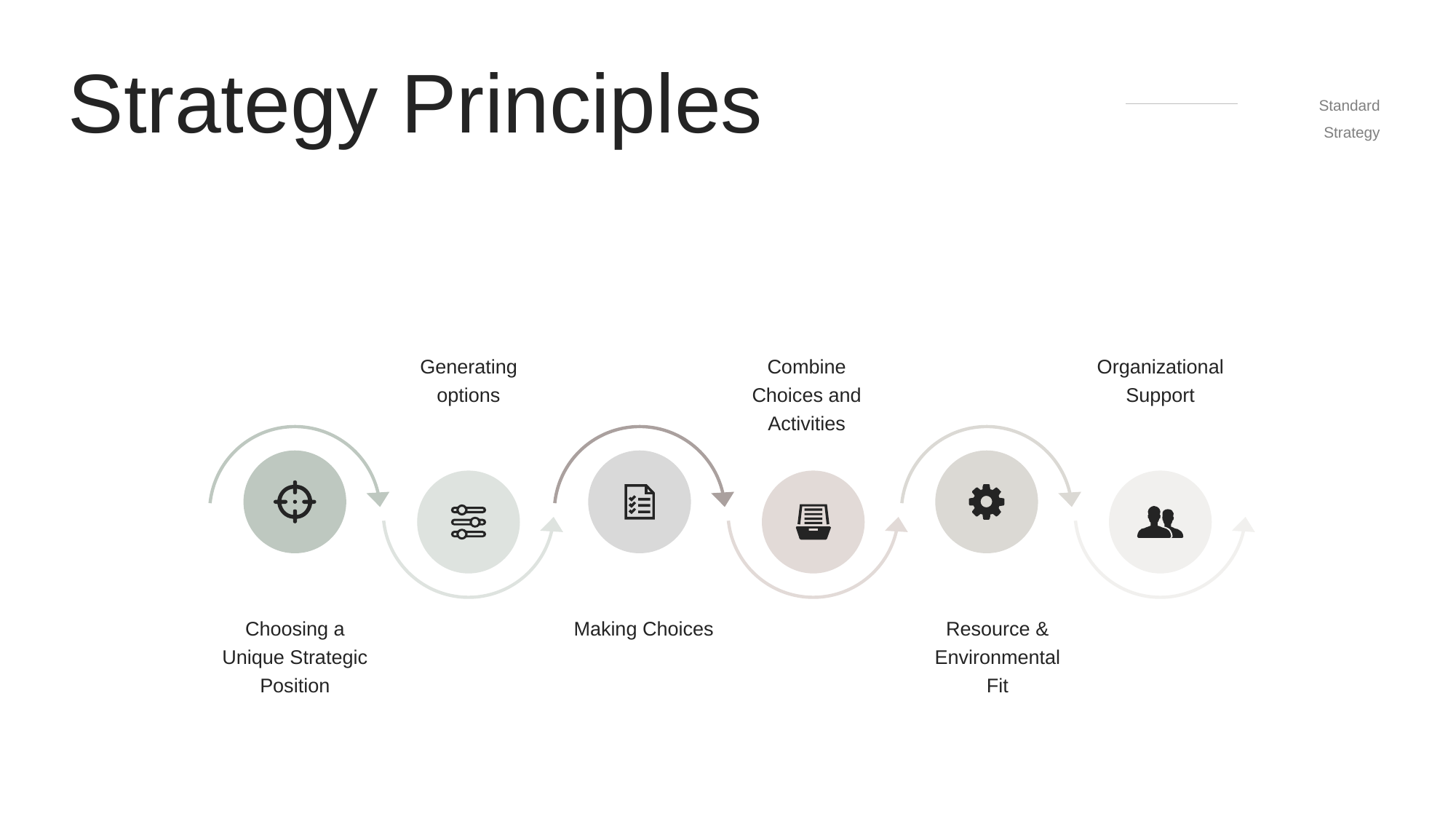

Strategy Principles
Standard Strategy
Generating options
Combine Choices and Activities
Organizational Support

Choosing a Unique Strategic Position
Making Choices
Resource & Environmental Fit